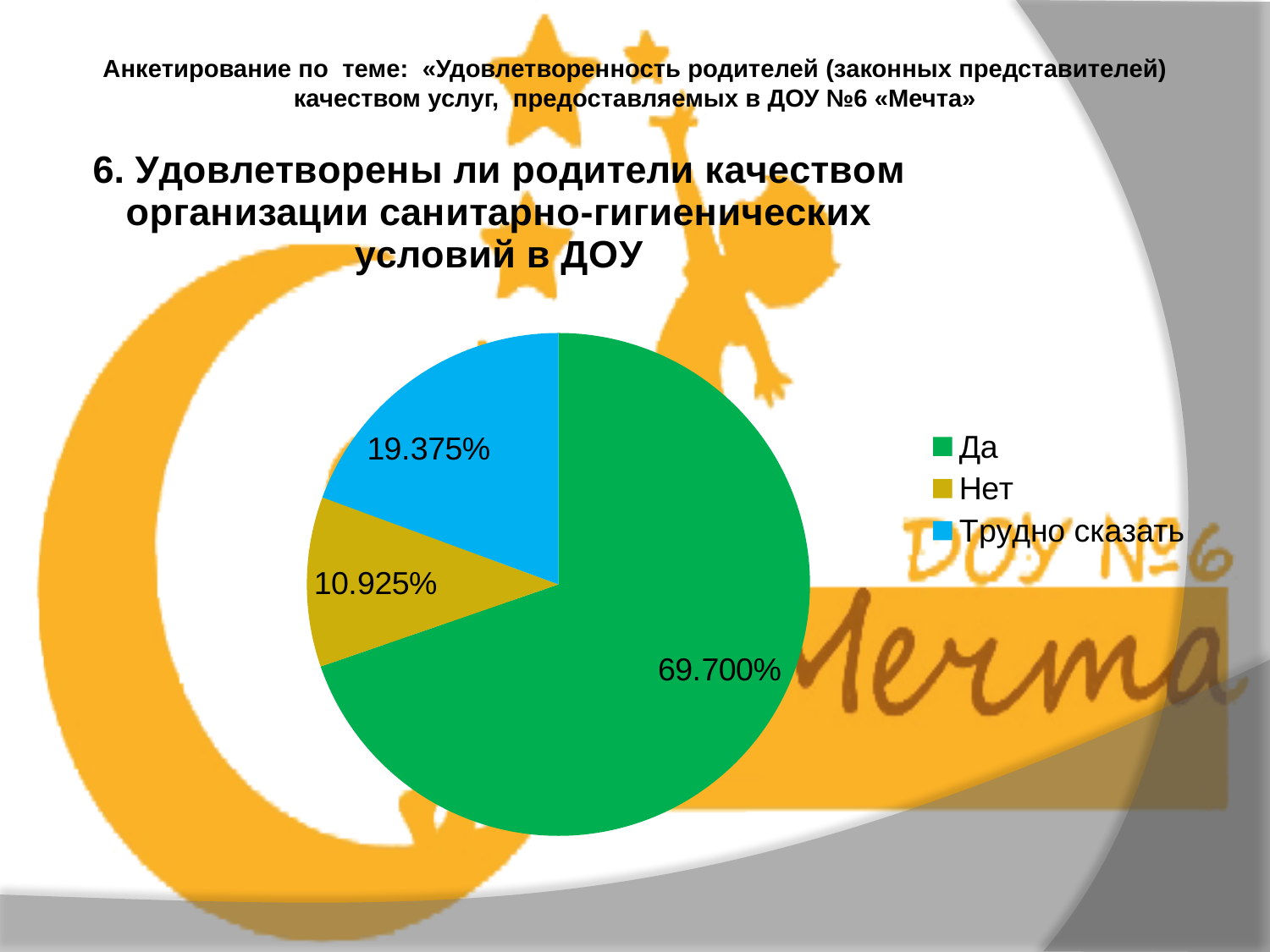

# Анкетирование по  теме:  «Удовлетворенность родителей (законных представителей) качеством услуг,  предоставляемых в ДОУ №6 «Мечта»

### Chart: 6. Удовлетворены ли родители качеством организации санитарно-гигиенических условий в ДОУ

| Category | С удовольствием ли Ваш ребенок посещает детский сад? |
|---|---|
| Да | 0.697 |
| Нет | 0.10925000000000008 |
| Трудно сказать | 0.19375 |